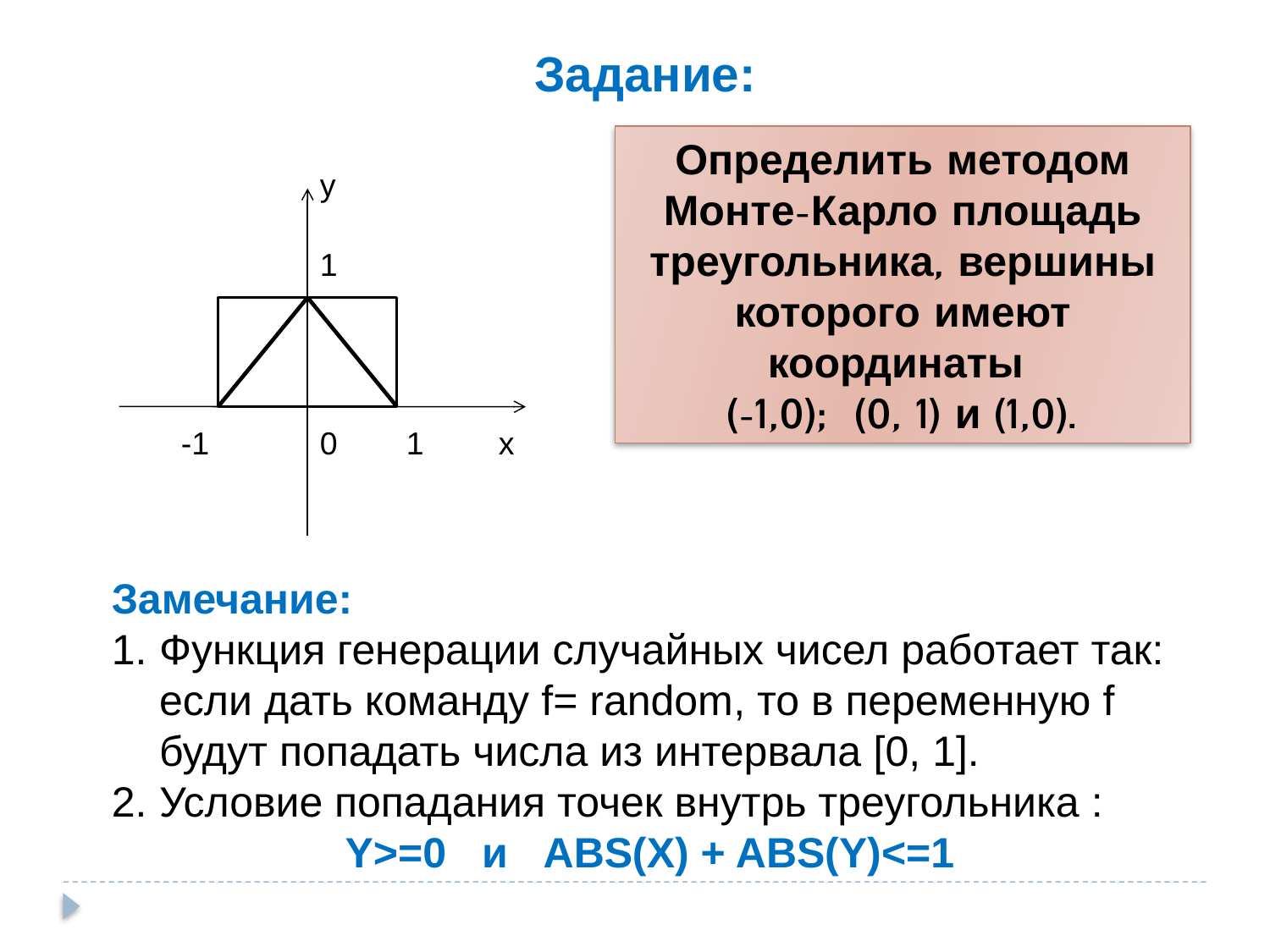

Задание:
Определить методом Монте-Карло площадь треугольника, вершины которого имеют координаты
(-1,0);  (0, 1) и (1,0).
y
1

-1
0
   1
x
Замечание:
Функция генерации случайных чисел работает так: если дать команду f= random, то в переменную f будут попадать числа из интервала [0, 1].
Условие попадания точек внутрь треугольника :
Y>=0   и   ABS(X) + ABS(Y)<=1